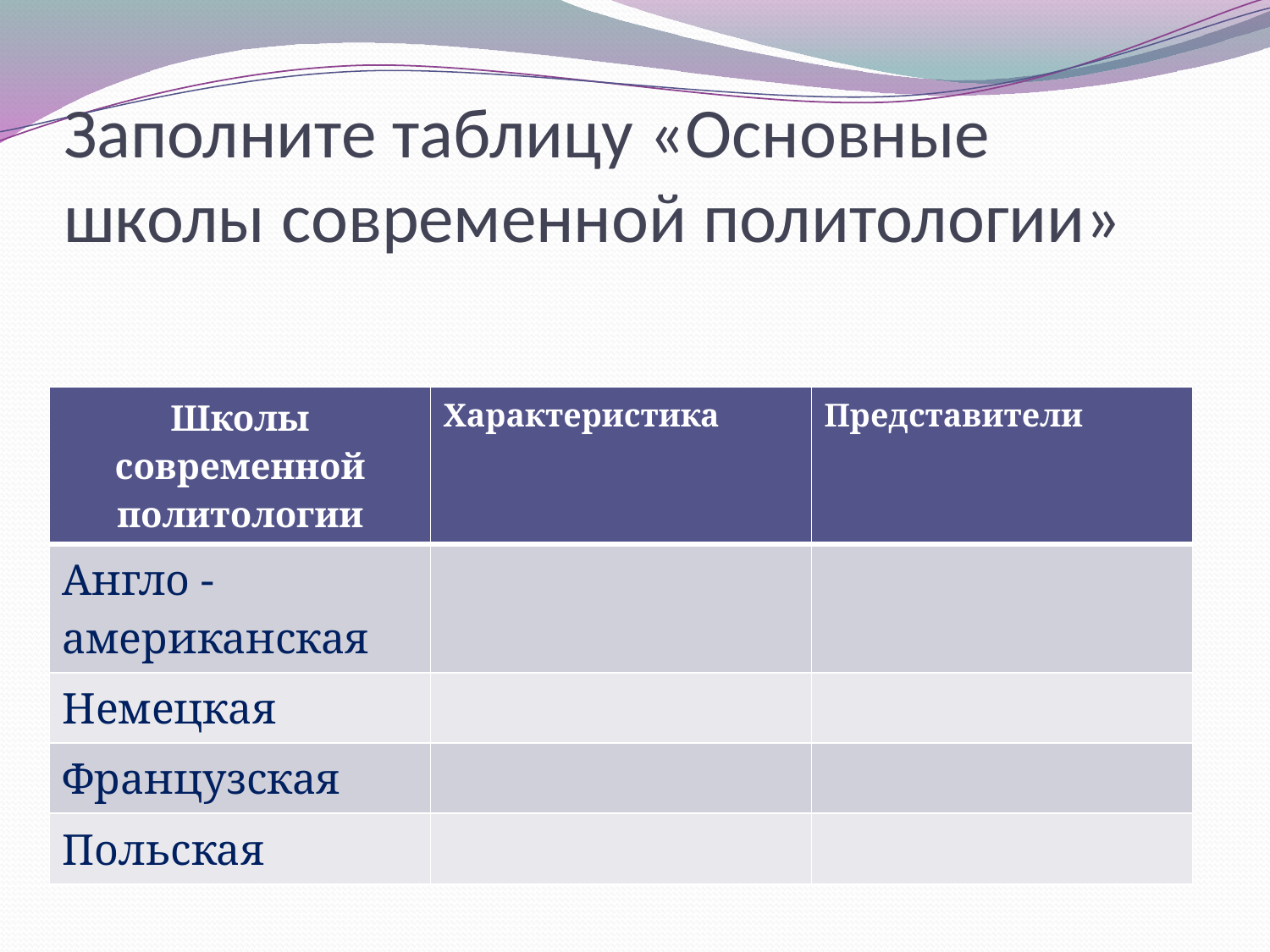

# Заполните таблицу «Основные школы современной политологии»
| Школы современной политологии | Характеристика | Представители |
| --- | --- | --- |
| Англо - американская |  |  |
| Немецкая |  |  |
| Французская |  |  |
| Польская |  |  |